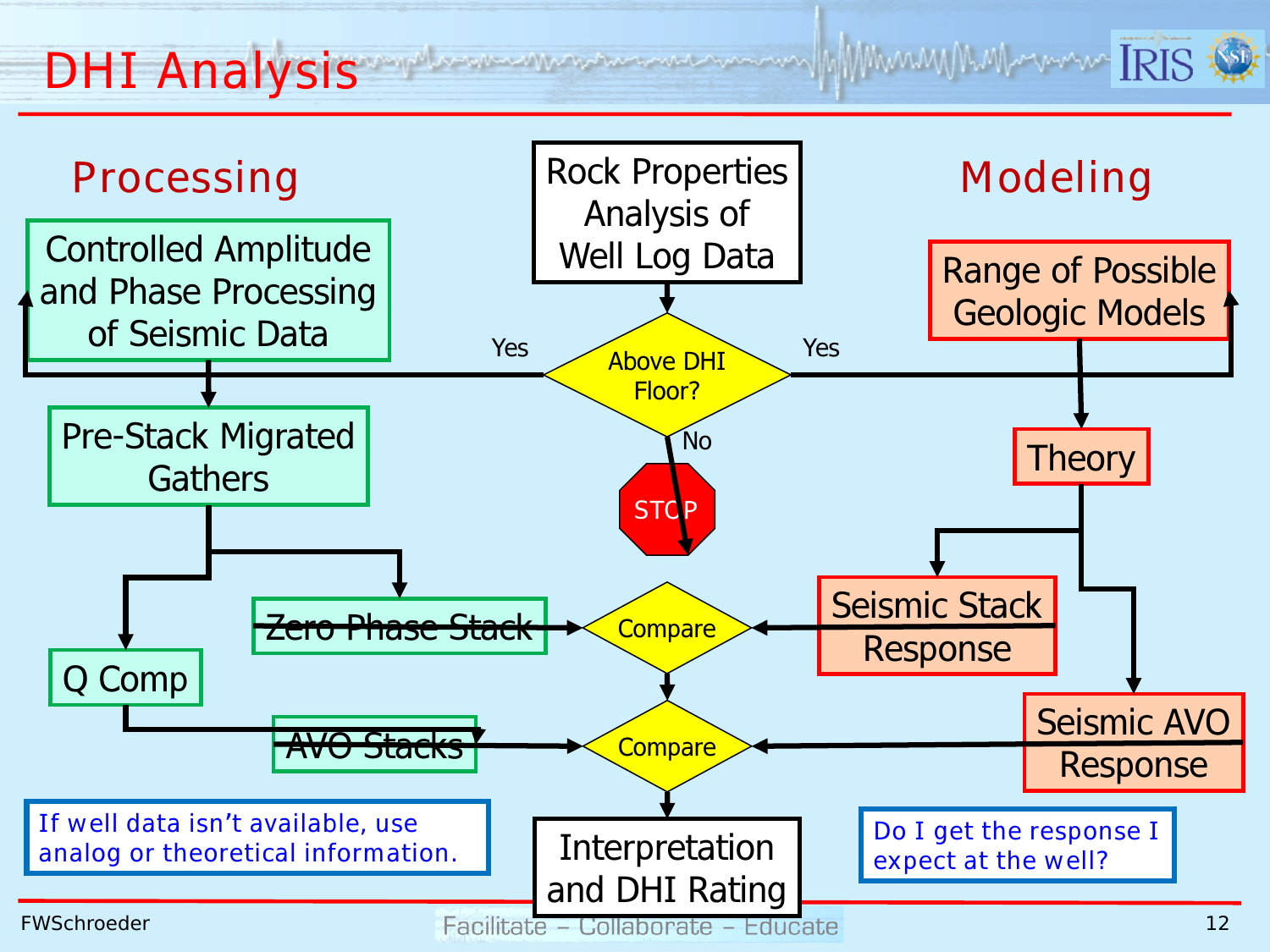

# DHI Analysis
Rock Properties
Analysis of
Well Log Data
Processing
Modeling
Controlled Amplitude
and Phase Processing
of Seismic Data
Range of Possible
Geologic Models
Above DHI
Floor?
Yes
Yes
Pre-Stack Migrated
Gathers
No
Theory
STOP
Seismic Stack
Response
Compare
Zero Phase Stack
Q Comp
Seismic AVO
Response
Compare
AVO Stacks
If well data isn’t available, use analog or theoretical information.
Do I get the response I
expect at the well?
Interpretation
and DHI Rating